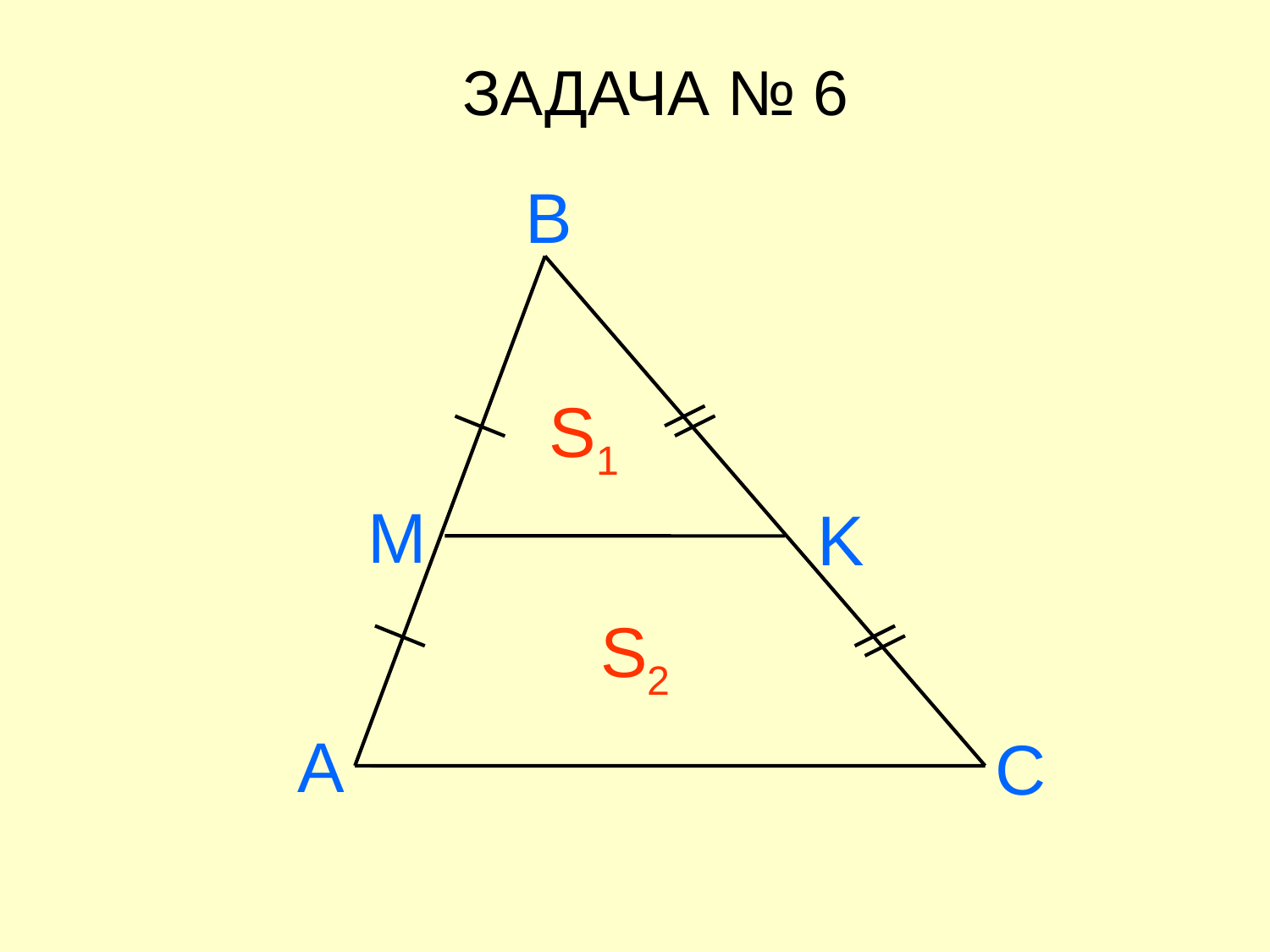

ЗАДАЧА № 6
B

S1

M
K

S2

A
C